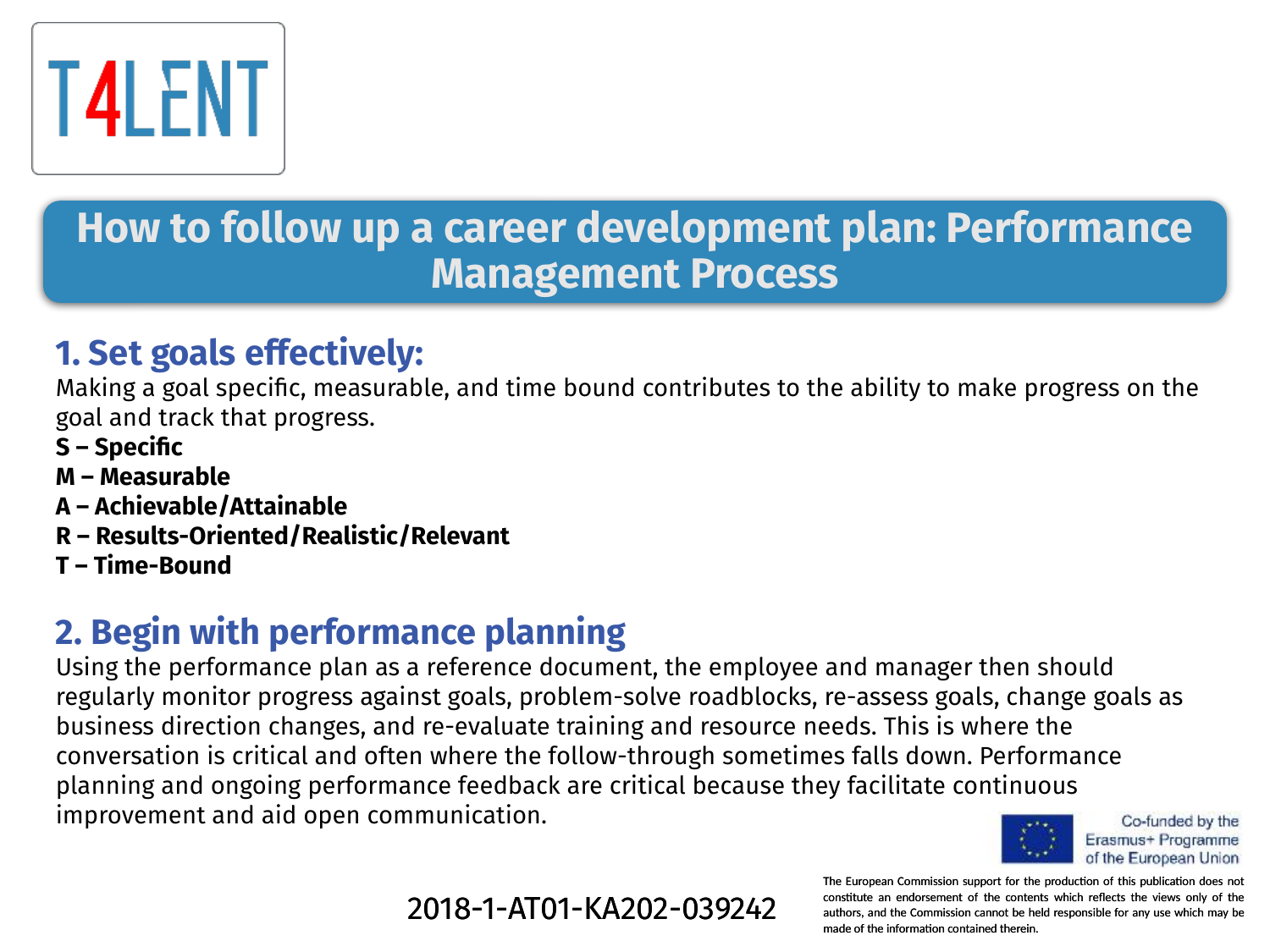

How to follow up a career development plan: Performance Management Process
1. Set goals effectively:
Making a goal specific, measurable, and time bound contributes to the ability to make progress on the goal and track that progress.
S – Specific
M – Measurable
A – Achievable/Attainable
R – Results-Oriented/Realistic/Relevant
T – Time-Bound

2. Begin with performance planning
Using the performance plan as a reference document, the employee and manager then should regularly monitor progress against goals, problem-solve roadblocks, re-assess goals, change goals as business direction changes, and re-evaluate training and resource needs. This is where the conversation is critical and often where the follow-through sometimes falls down. Performance planning and ongoing performance feedback are critical because they facilitate continuous improvement and aid open communication.